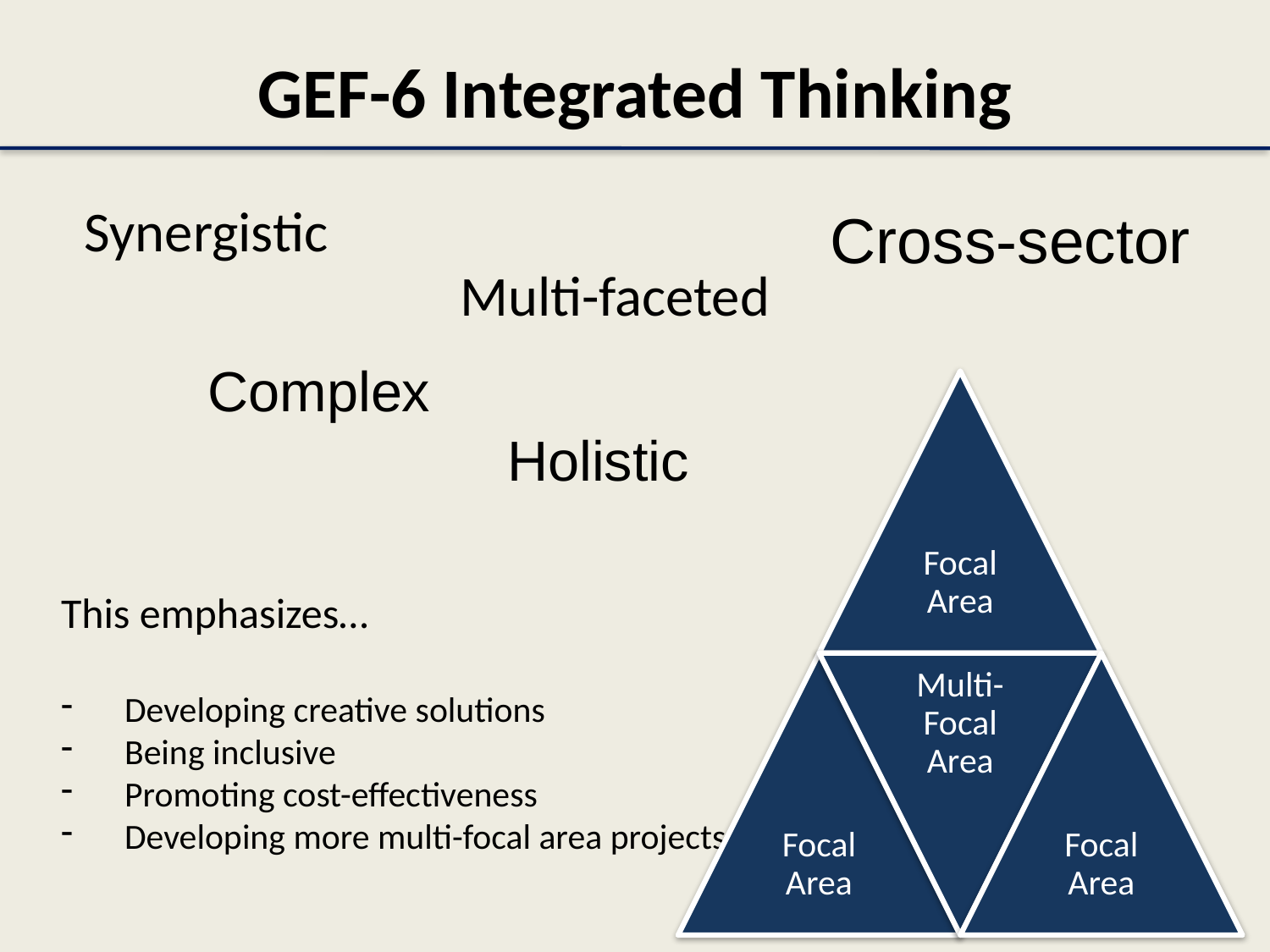

# GEF-6 Integrated Thinking
Synergistic

Cross-sector
Multi-faceted
Complex

Focal Area
Holistic
This emphasizes…

Developing creative solutions
Being inclusive
Promoting cost-effectiveness
Developing more multi-focal area projects

Focal Area

Multi-Focal Area

Focal Area